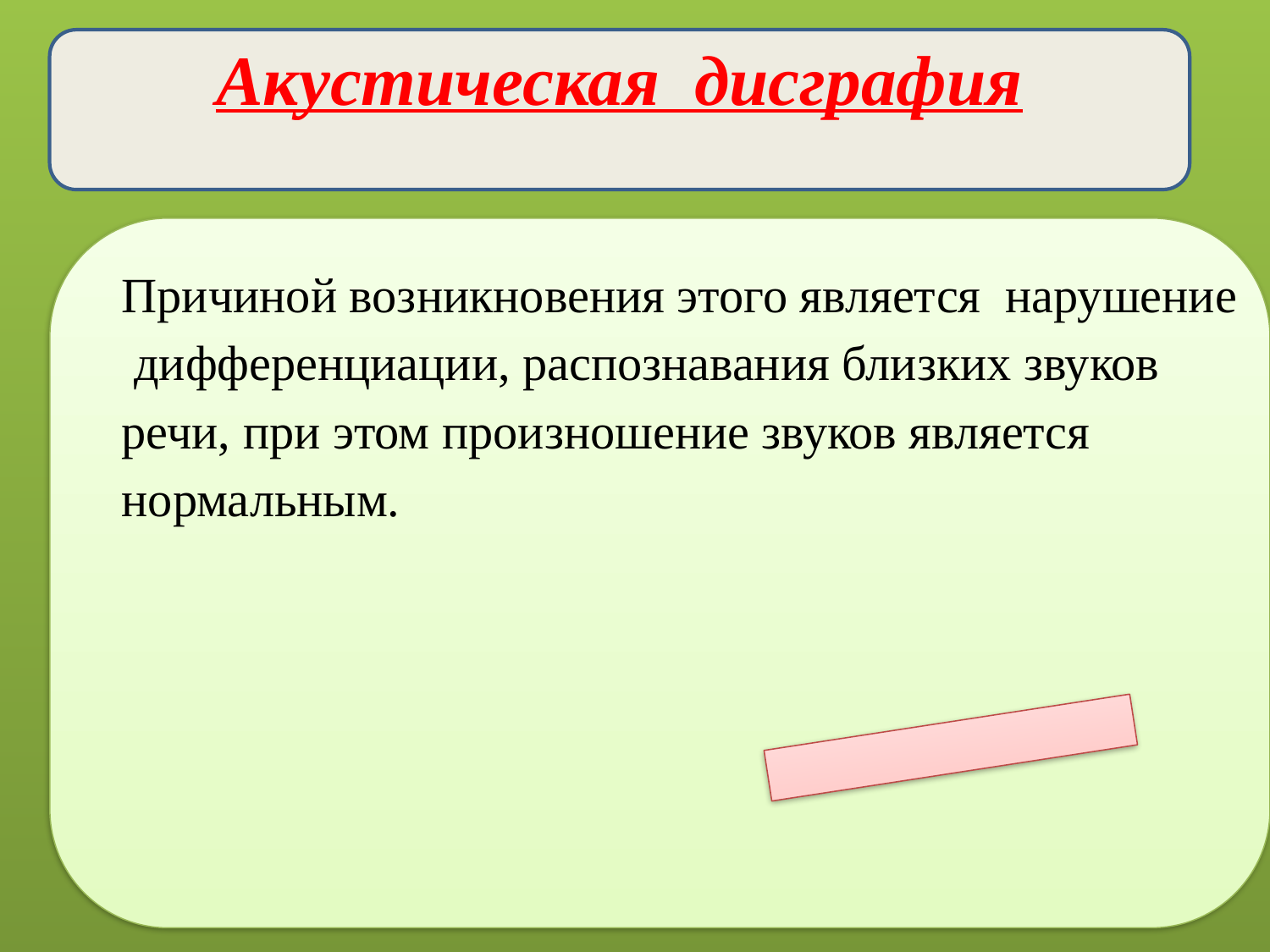

Акустическая  дисграфия

Причиной возникновения этого является  нарушение  дифференциации, распознавания близких звуков речи, при этом произношение звуков является нормальным.